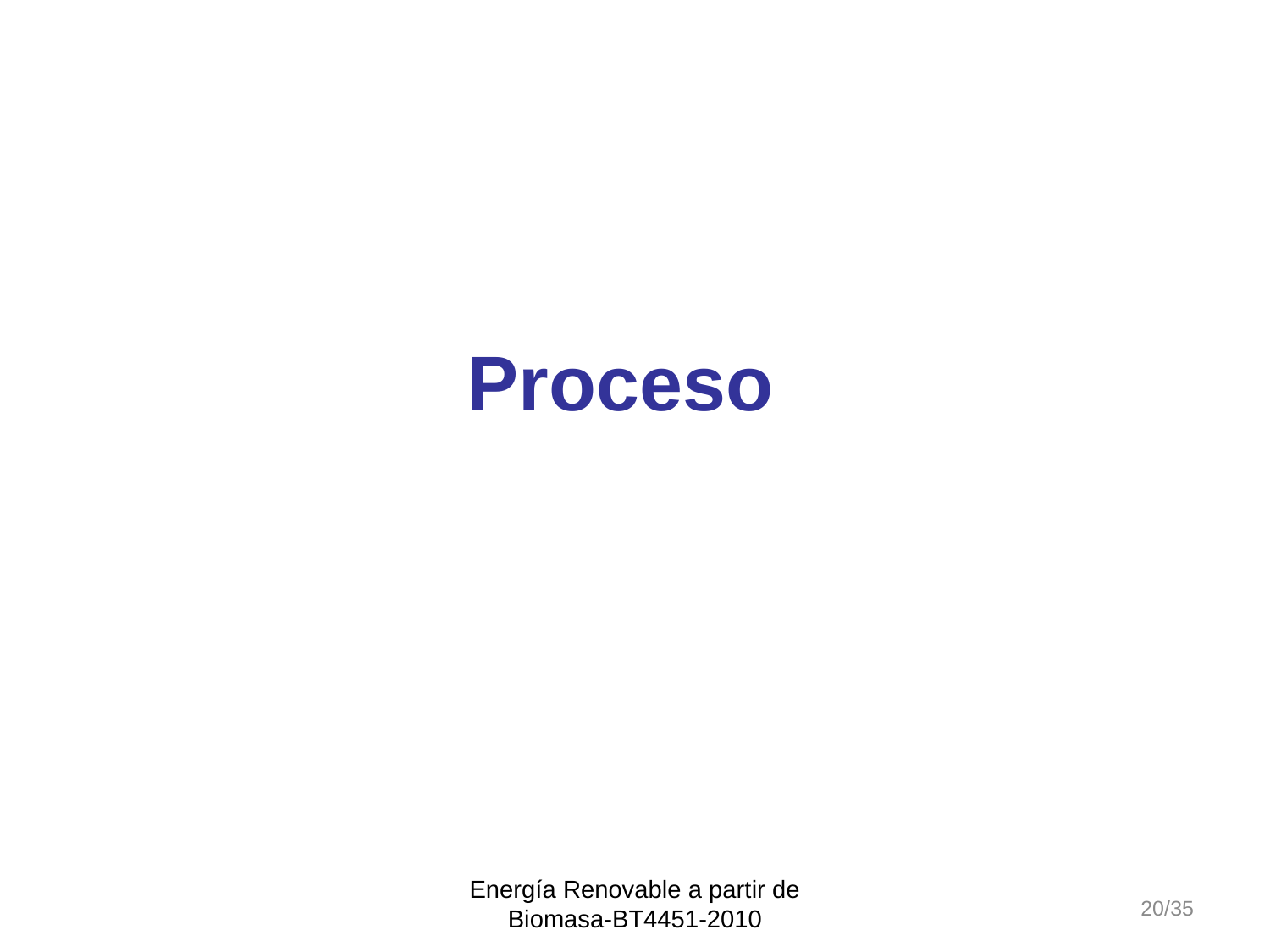

Proceso
Energía Renovable a partir de Biomasa-BT4451-2010
20/35